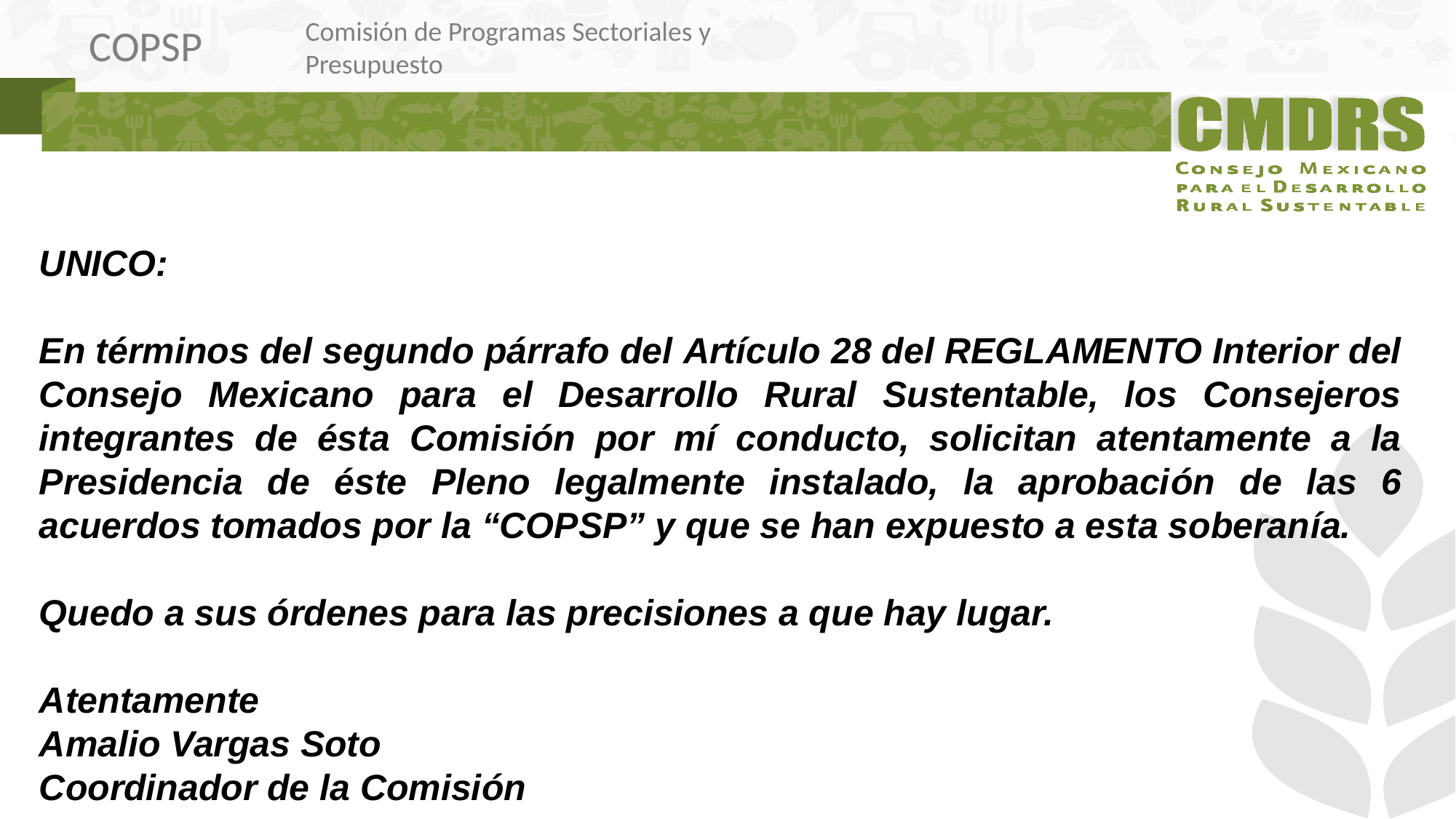

UNICO:

En términos del segundo párrafo del Artículo 28 del REGLAMENTO Interior del Consejo Mexicano para el Desarrollo Rural Sustentable, los Consejeros integrantes de ésta Comisión por mí conducto, solicitan atentamente a la Presidencia de éste Pleno legalmente instalado, la aprobación de las 6 acuerdos tomados por la “COPSP” y que se han expuesto a esta soberanía.

Quedo a sus órdenes para las precisiones a que hay lugar.

Atentamente
Amalio Vargas Soto
Coordinador de la Comisión